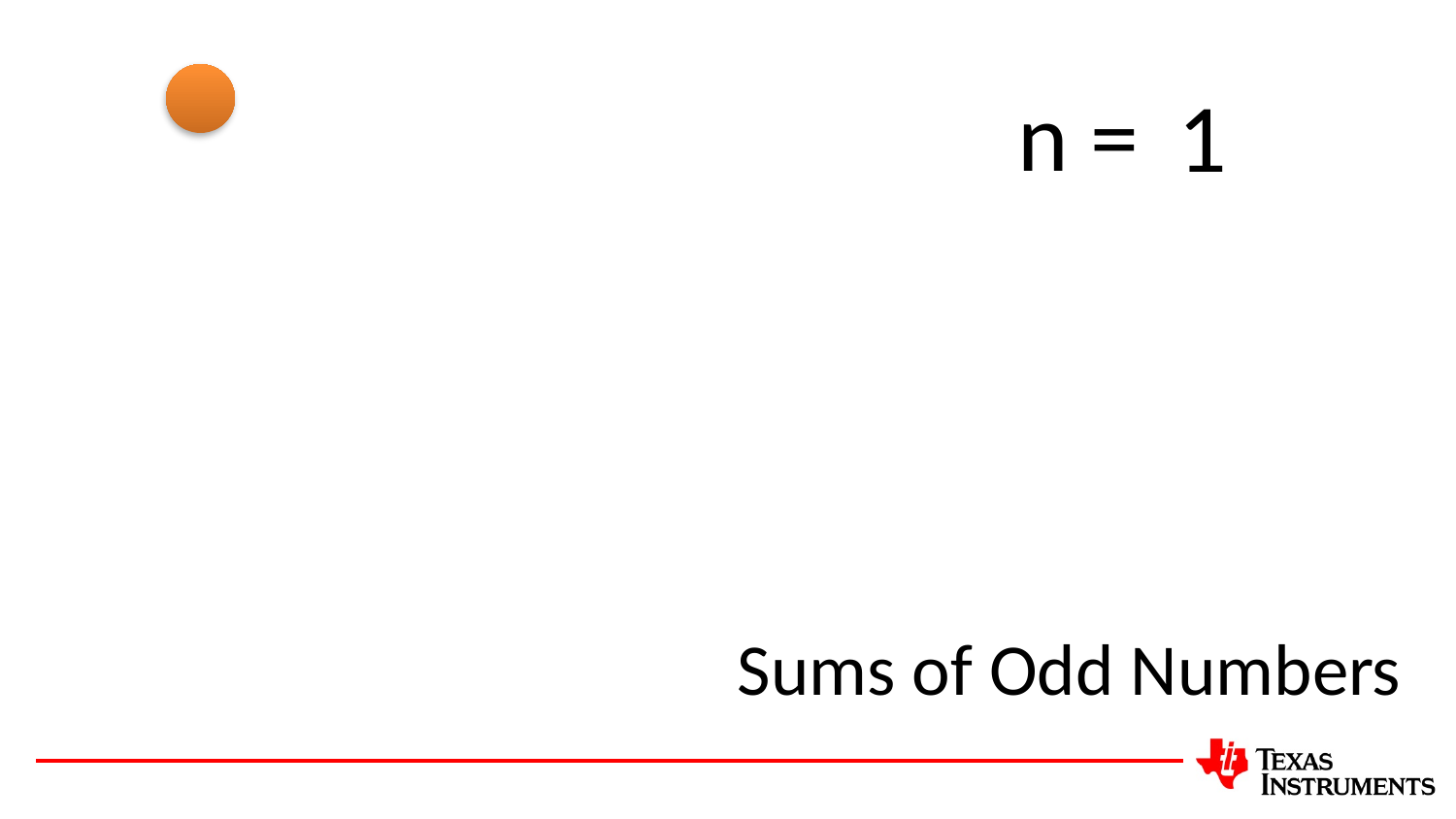

n =
1
Sums of Odd Numbers